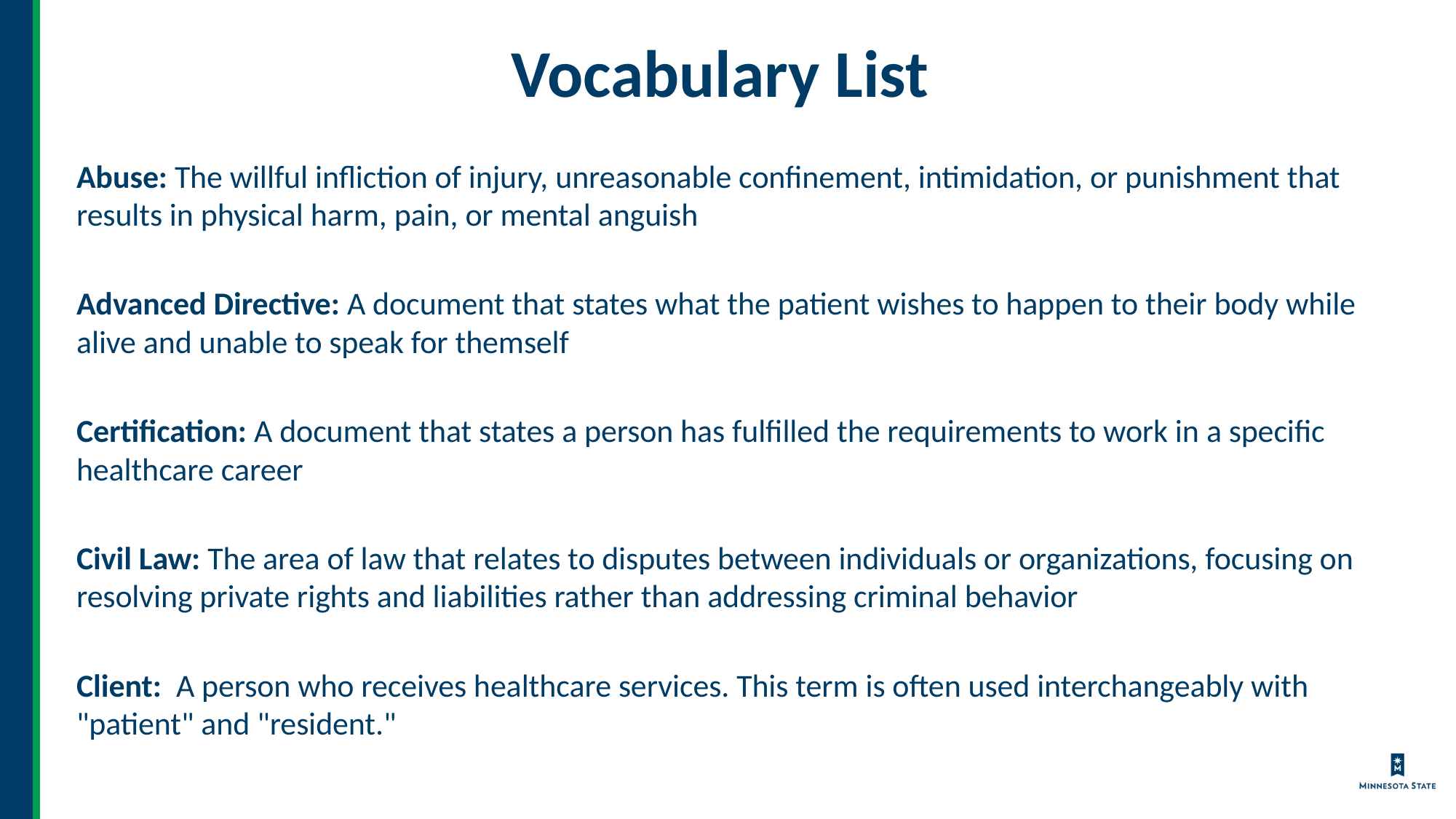

# Vocabulary List
Abuse: The willful infliction of injury, unreasonable confinement, intimidation, or punishment that results in physical harm, pain, or mental anguish

Advanced Directive: A document that states what the patient wishes to happen to their body while alive and unable to speak for themself

Certification: A document that states a person has fulfilled the requirements to work in a specific healthcare career

Civil Law: The area of law that relates to disputes between individuals or organizations, focusing on resolving private rights and liabilities rather than addressing criminal behavior

Client:  A person who receives healthcare services. This term is often used interchangeably with "patient" and "resident."